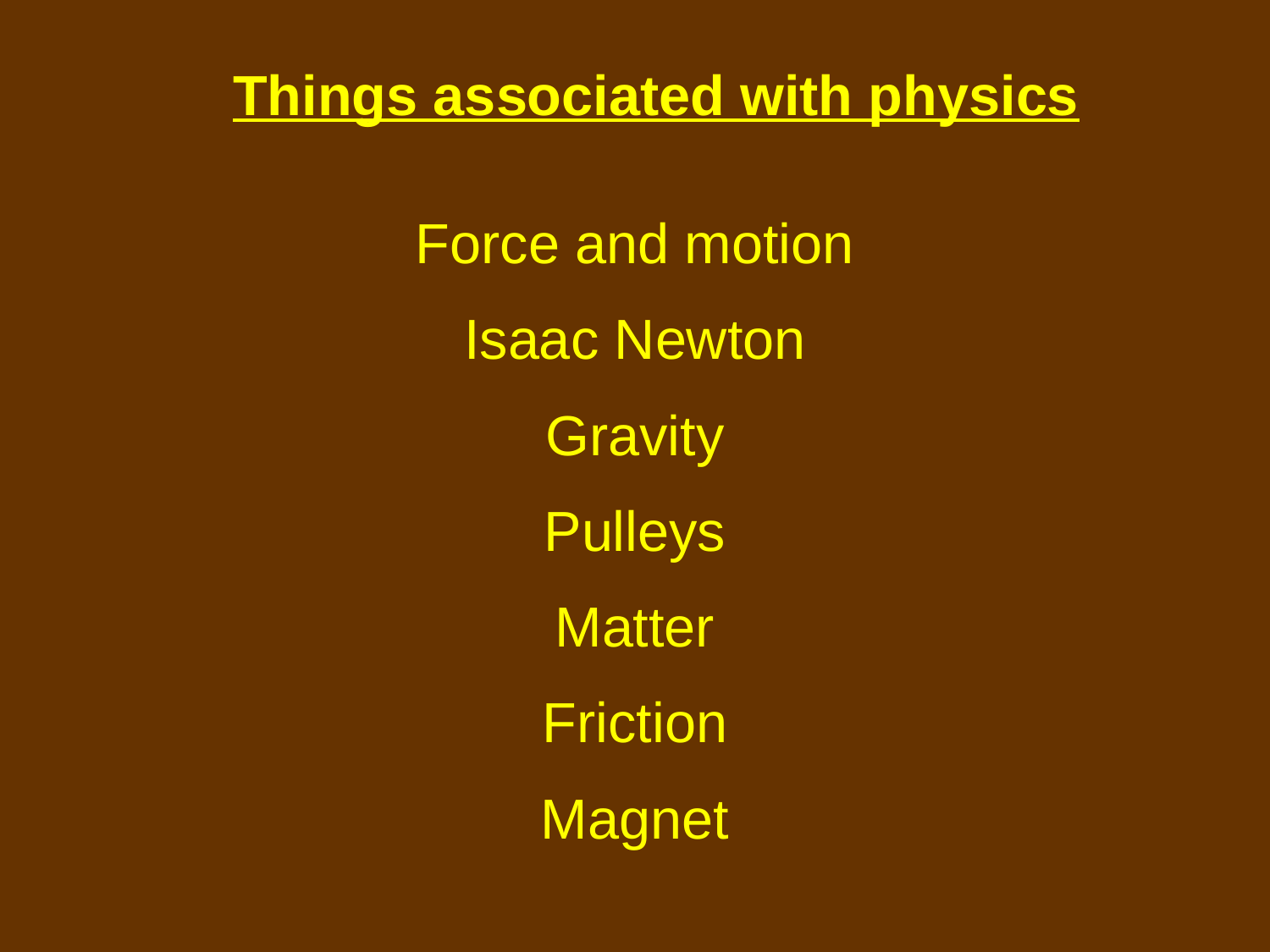

Things associated with physics
Force and motion
Isaac Newton
Gravity
Pulleys
Matter
Friction
Magnet